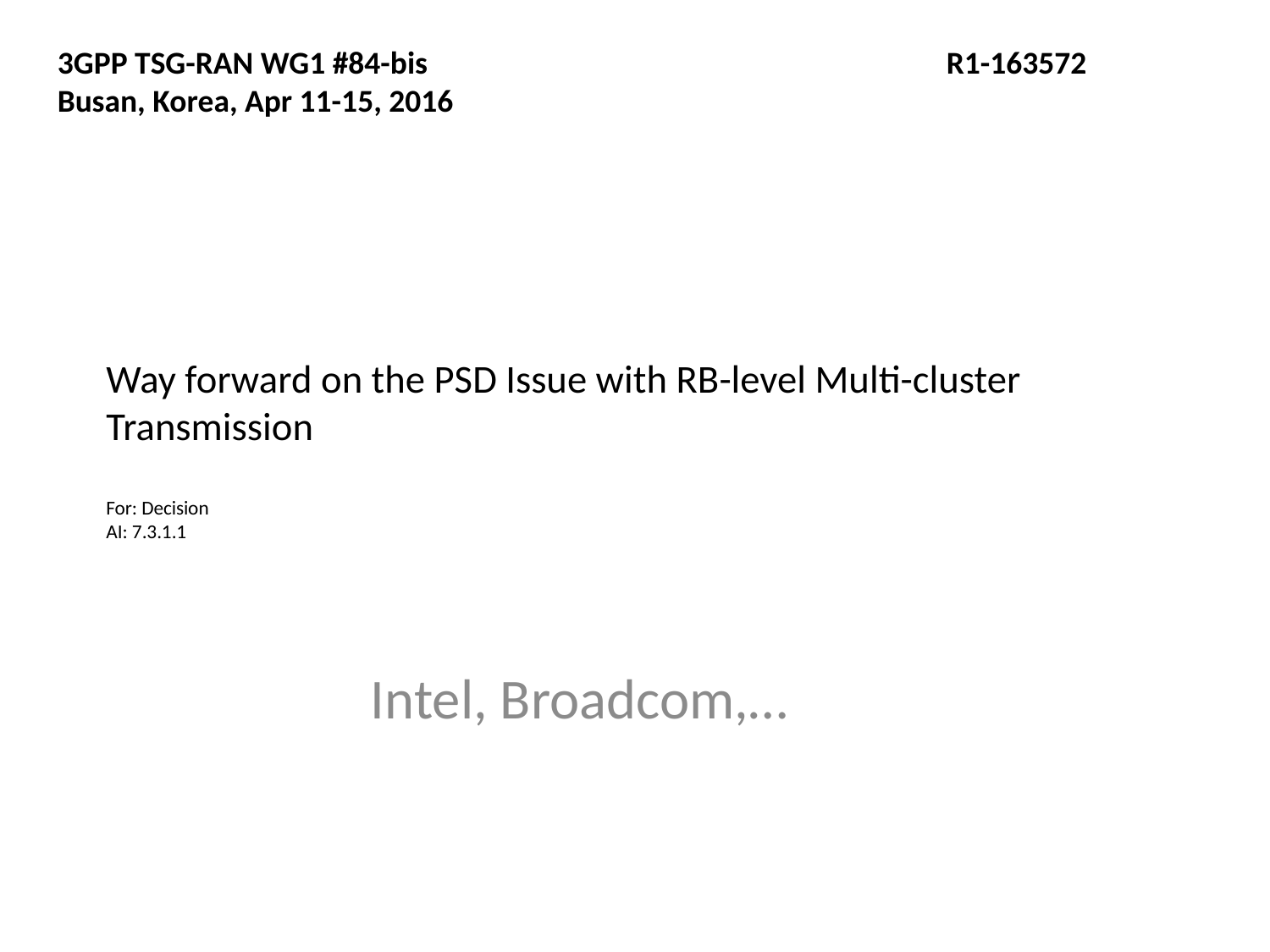

3GPP TSG-RAN WG1 #84-bis				        	R1-163572
Busan, Korea, Apr 11-15, 2016
# Way forward on the PSD Issue with RB-level Multi-cluster Transmission For: Decision AI: 7.3.1.1
Intel, Broadcom,…